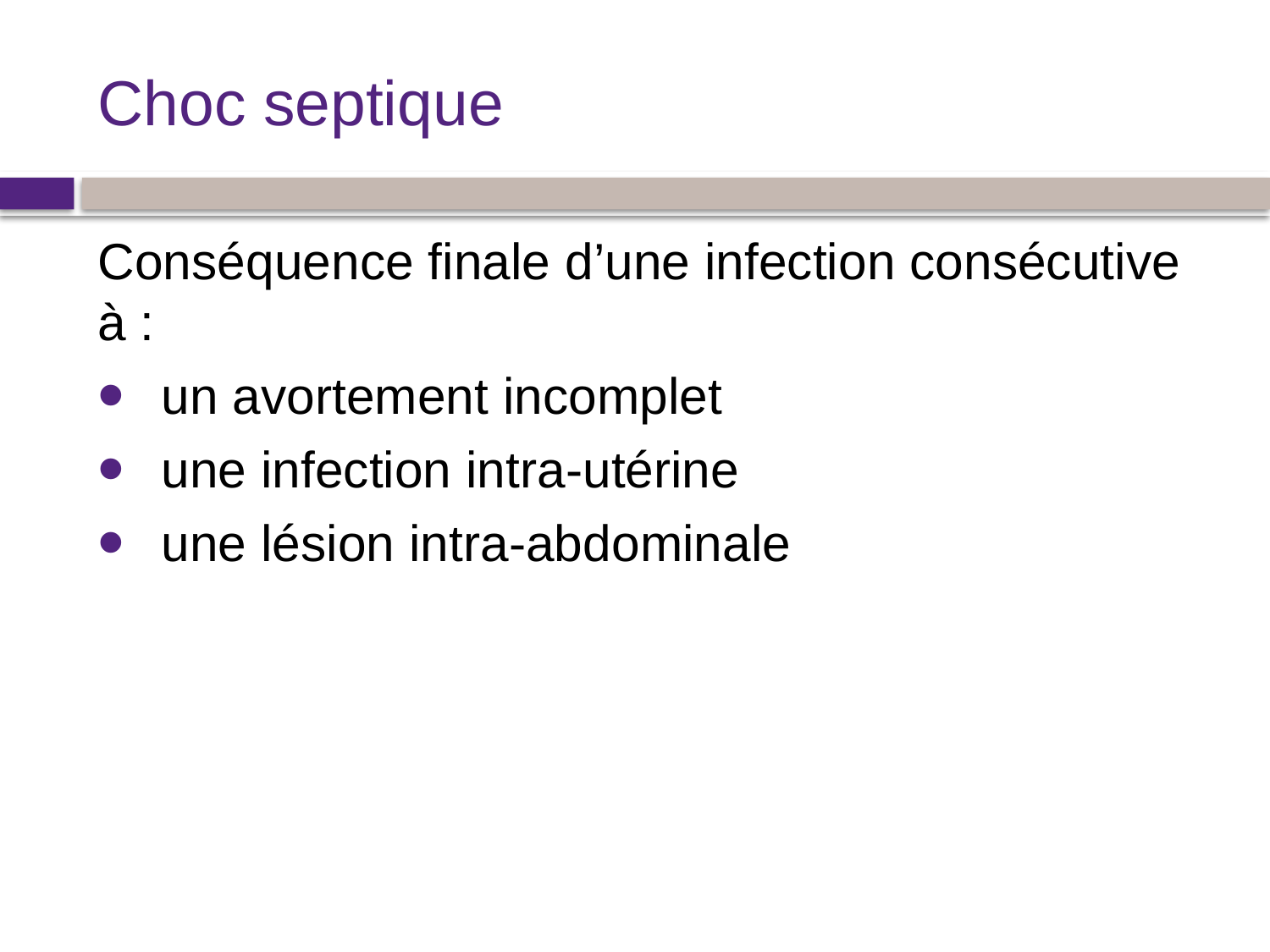

# Choc septique
Conséquence finale d’une infection consécutive à :
un avortement incomplet
une infection intra-utérine
une lésion intra-abdominale